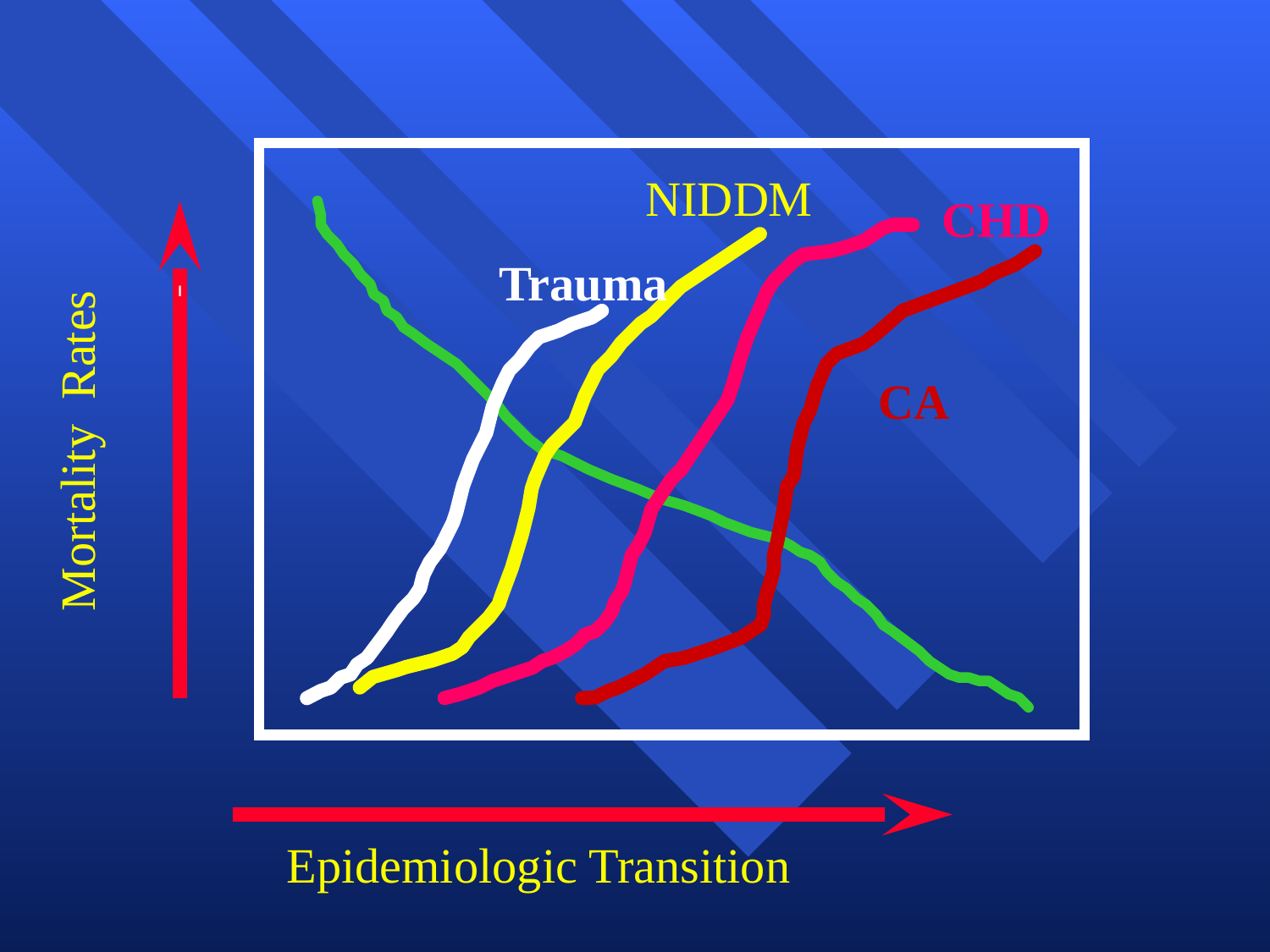

NIDDM
CHD

Trauma

CA
Mortality  Rates

Epidemiologic Transition